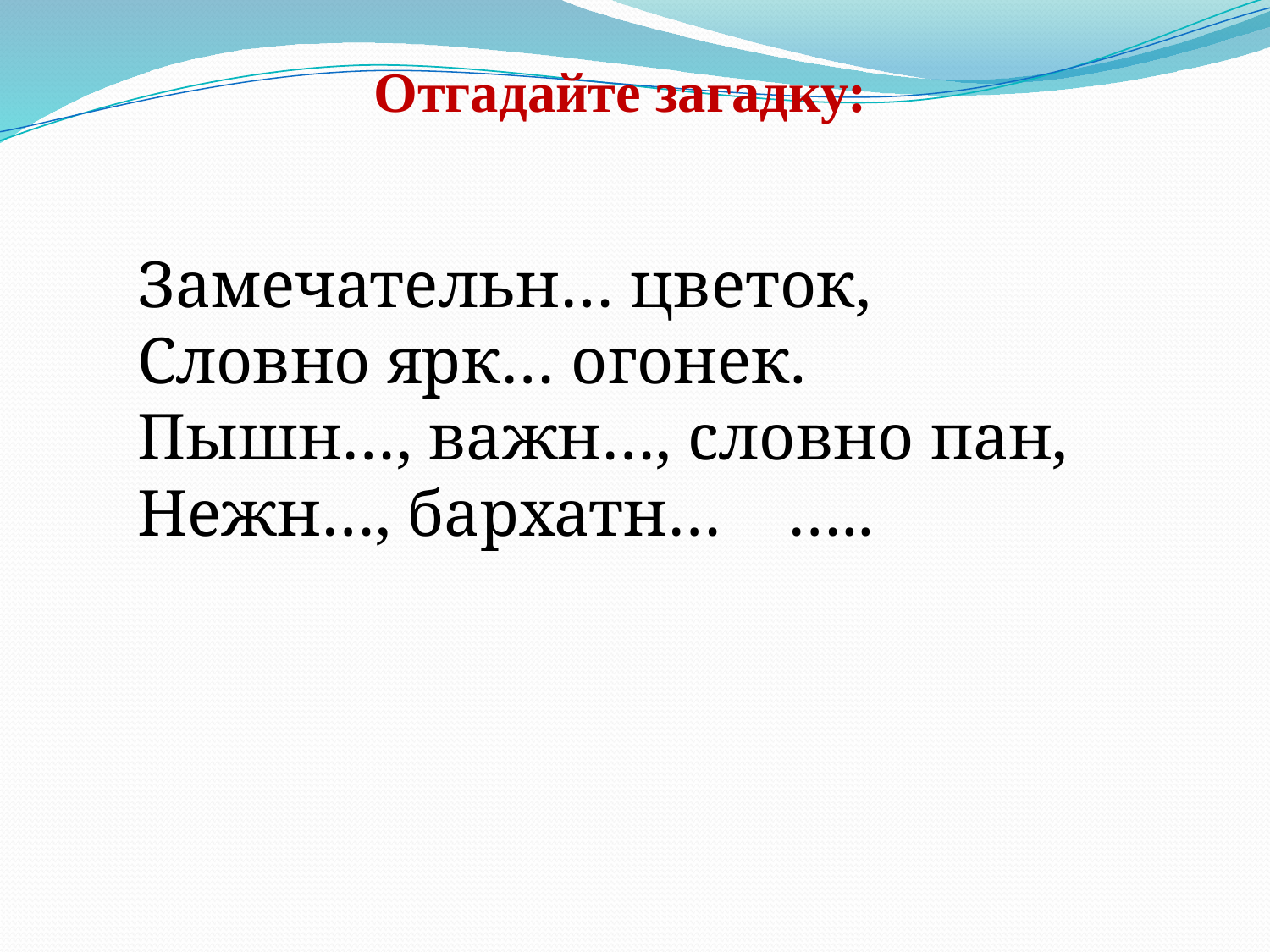

Отгадайте загадку:

Замечательн… цветок,
Словно ярк… огонек.
Пышн…, важн…, словно пан,
Нежн…, бархатн…    …..